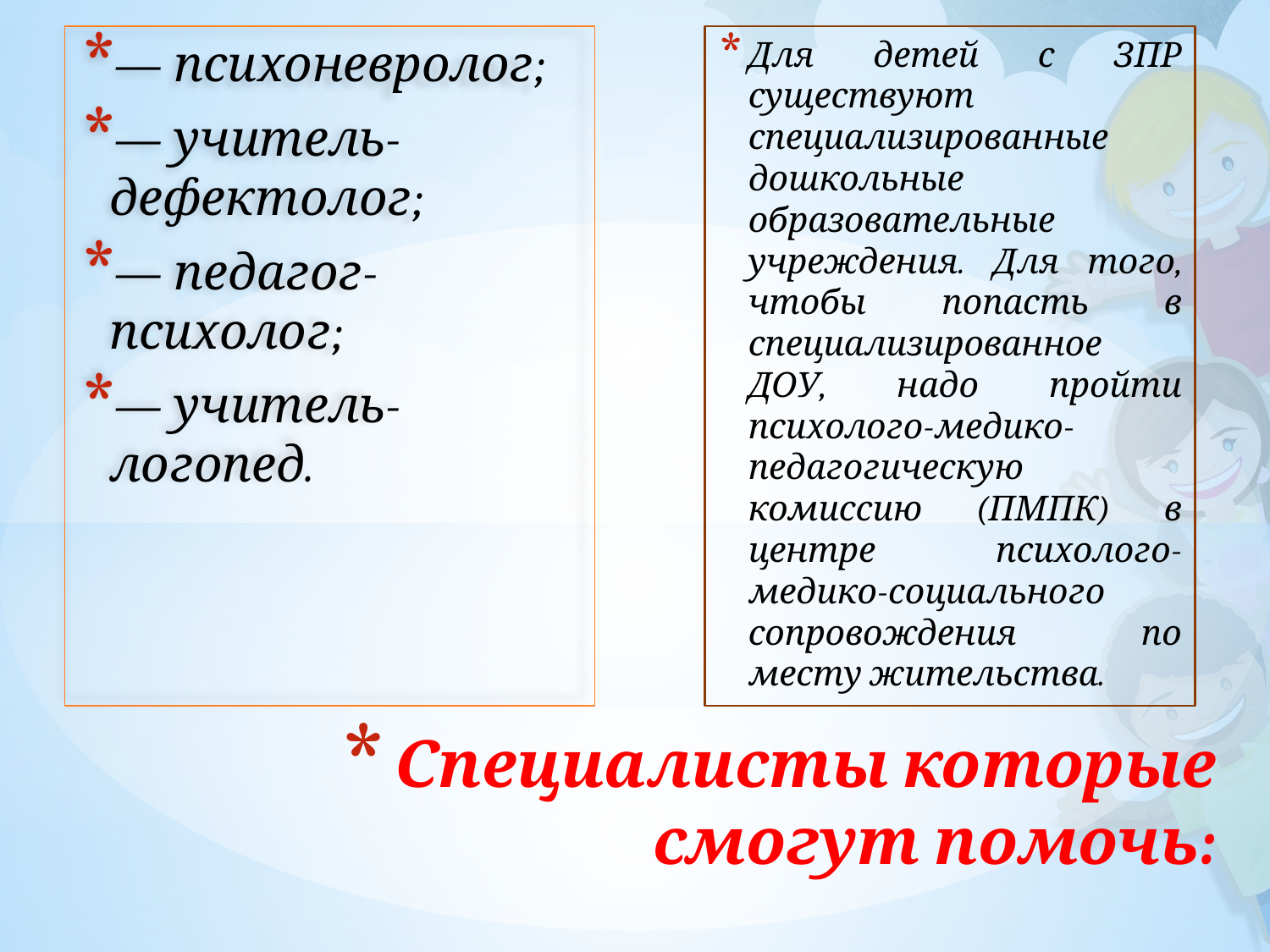

— психоневролог;
— учитель-дефектолог;
— педагог-психолог;
— учитель-логопед.

Для детей с ЗПР существуют специализированные дошкольные образовательные учреждения. Для того, чтобы попасть в специализированное ДОУ, надо пройти психолого-медико-педагогическую комиссию (ПМПК) в центре психолого-медико-социального сопровождения по месту жительства.
# Специалисты которые смогут помочь: